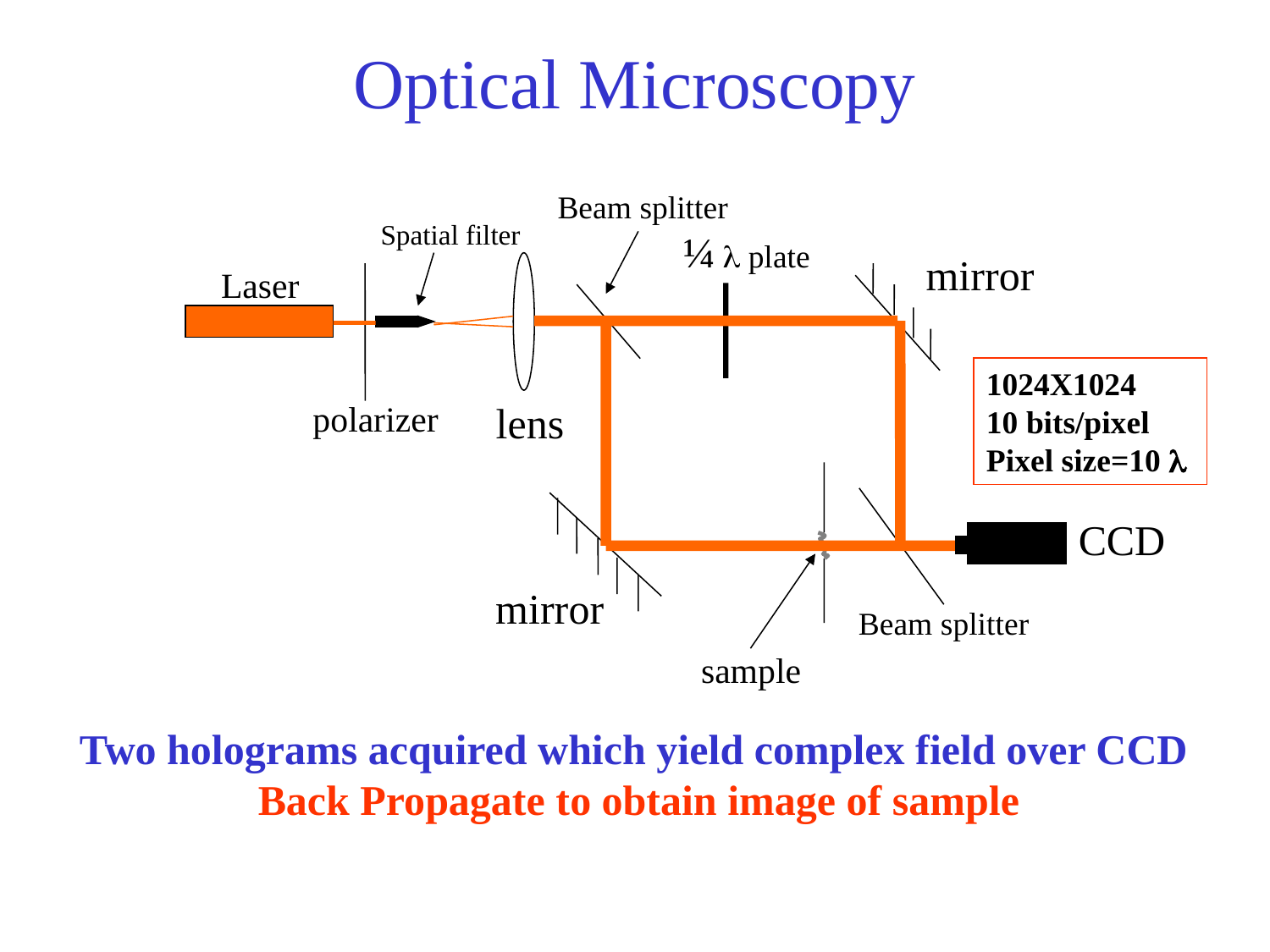

Optical Microscopy
Beam splitter
Spatial filter
¼ λ plate

mirror

Laser

polarizer
lens

CCD

mirror
Beam splitter
sample
1024X1024
10 bits/pixel
Pixel size=10 λ
Two holograms acquired which yield complex field over CCD
Back Propagate to obtain image of sample